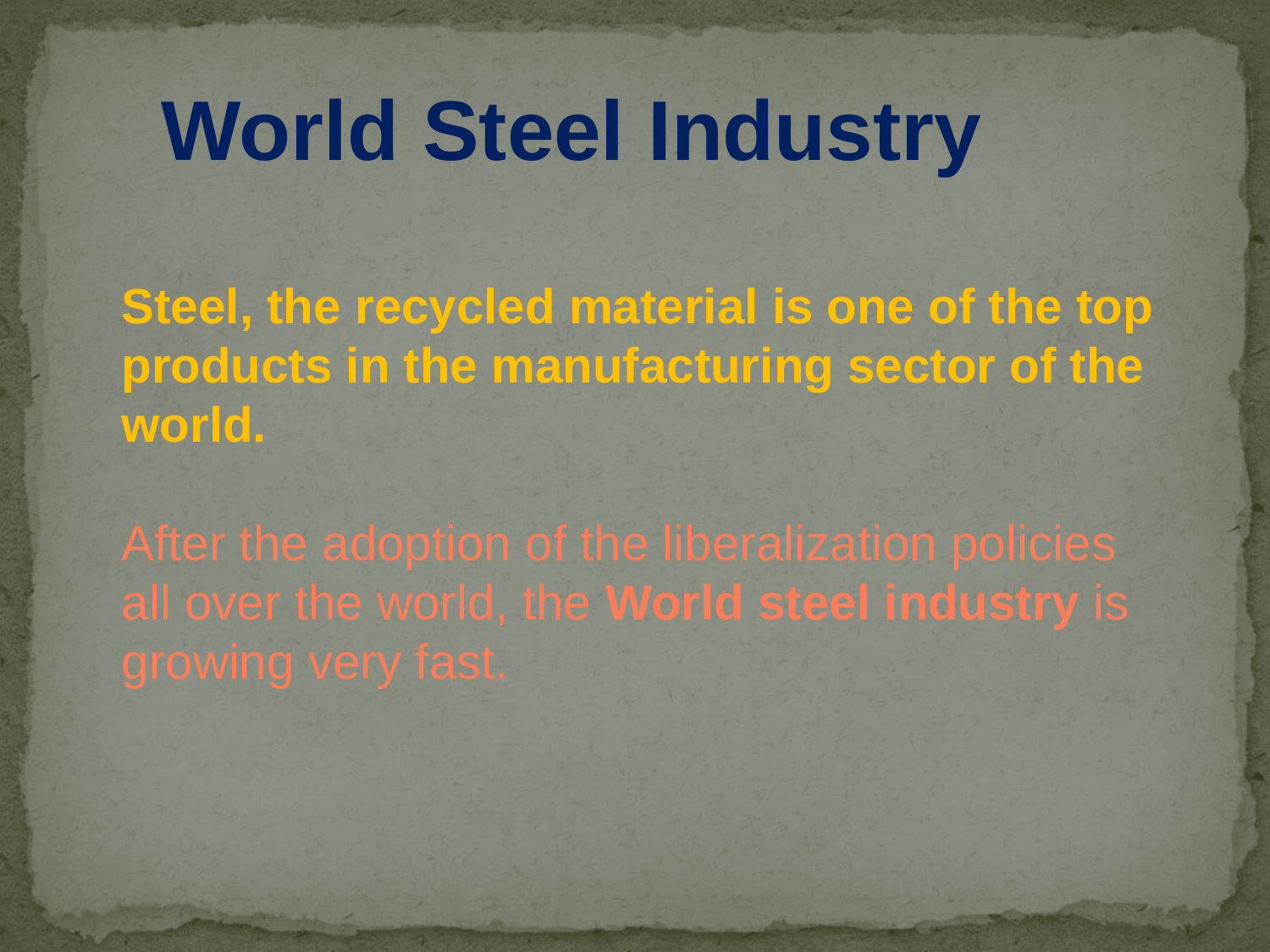

World Steel Industry
Steel, the recycled material is one of the top products in the manufacturing sector of the world.

After the adoption of the liberalization policies all over the world, the World steel industry is growing very fast.